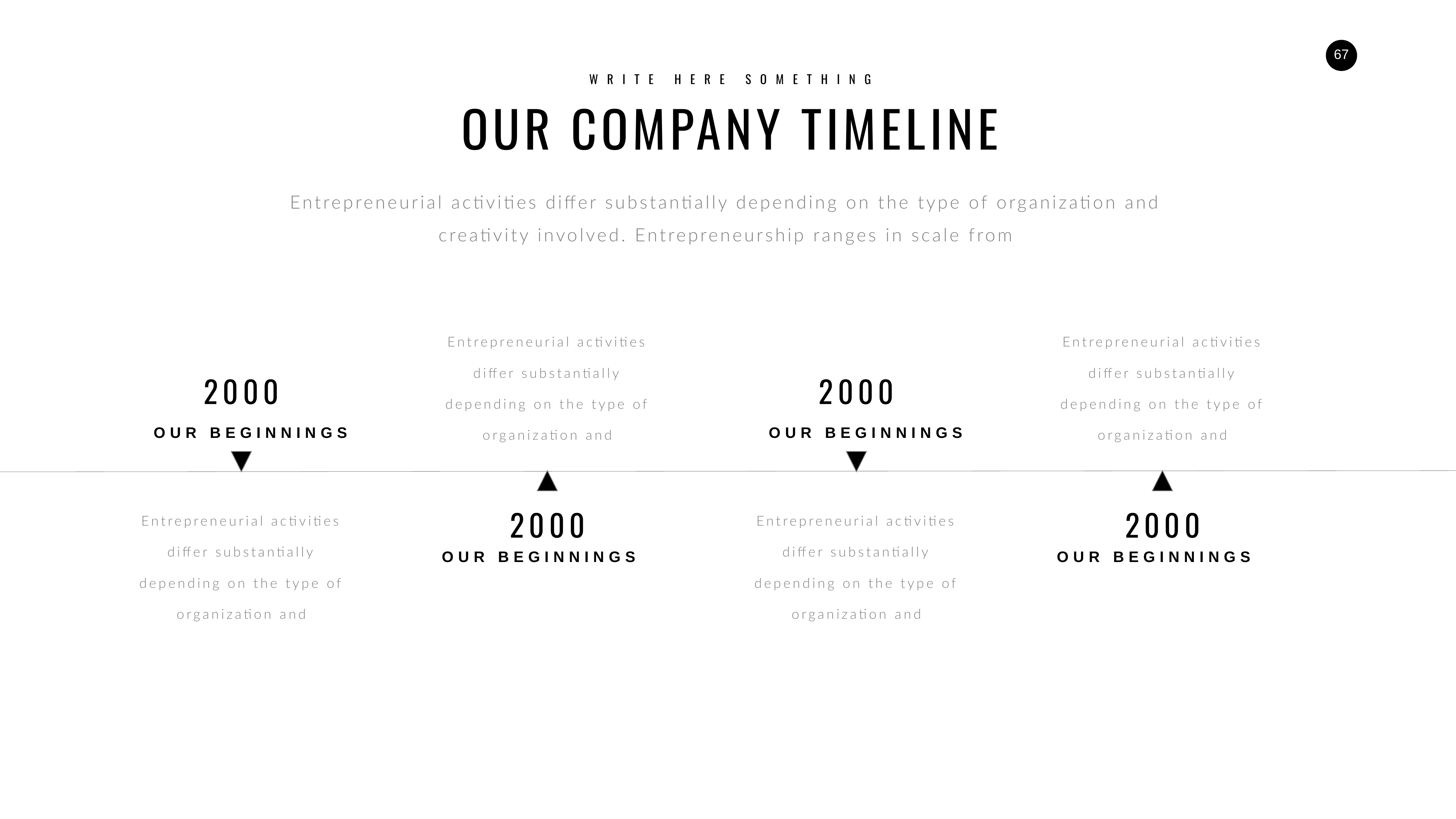

WRITE HERE SOMETHING
OUR COMPANY TIMELINE
Entrepreneurial activities differ substantially depending on the type of organization and creativity involved. Entrepreneurship ranges in scale from
Entrepreneurial activities differ substantially depending on the type of organization and
Entrepreneurial activities differ substantially depending on the type of organization and
2000
2000
OUR BEGINNINGS
OUR BEGINNINGS

Entrepreneurial activities differ substantially depending on the type of organization and
Entrepreneurial activities differ substantially depending on the type of organization and
2000
2000
OUR BEGINNINGS
OUR BEGINNINGS